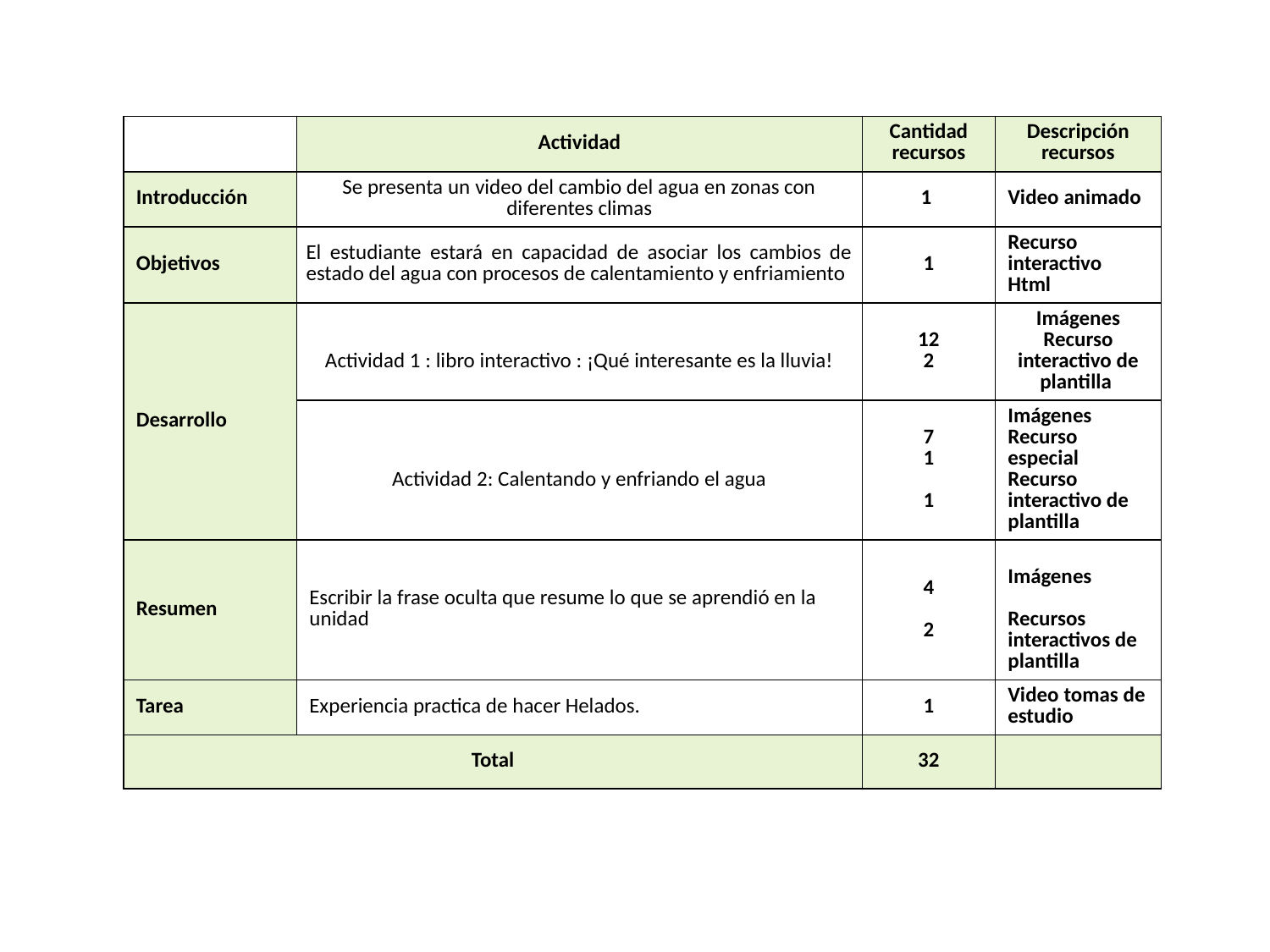

|  | Actividad | Cantidad recursos | Descripción recursos |
| --- | --- | --- | --- |
| Introducción | Se presenta un video del cambio del agua en zonas con diferentes climas | 1 | Video animado |
| Objetivos | El estudiante estará en capacidad de asociar los cambios de estado del agua con procesos de calentamiento y enfriamiento | 1 | Recurso interactivo Html |
| Desarrollo | Actividad 1 : libro interactivo : ¡Qué interesante es la lluvia! | 12 2 | Imágenes Recurso interactivo de plantilla |
|  | Actividad 2: Calentando y enfriando el agua | 7 1 1 | Imágenes Recurso especial Recurso interactivo de plantilla |
| Resumen | Escribir la frase oculta que resume lo que se aprendió en la unidad | 4 2 | Imágenes Recursos interactivos de plantilla |
| Tarea | Experiencia practica de hacer Helados. | 1 | Video tomas de estudio |
| Total |  | 32 |  |